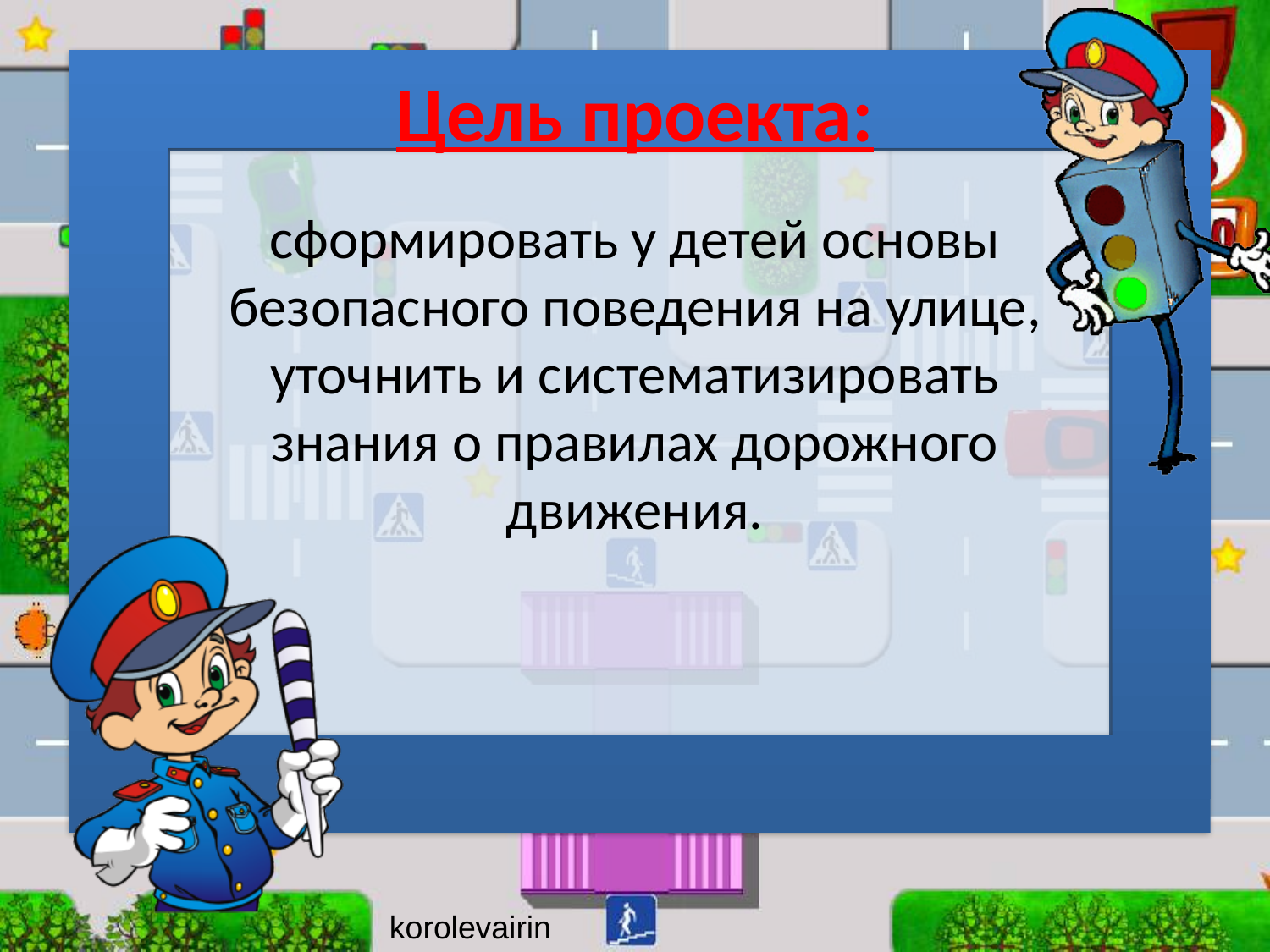

# Цель проекта:

сформировать у детей основы безопасного поведения на улице, уточнить и систематизировать знания о правилах дорожного движения.